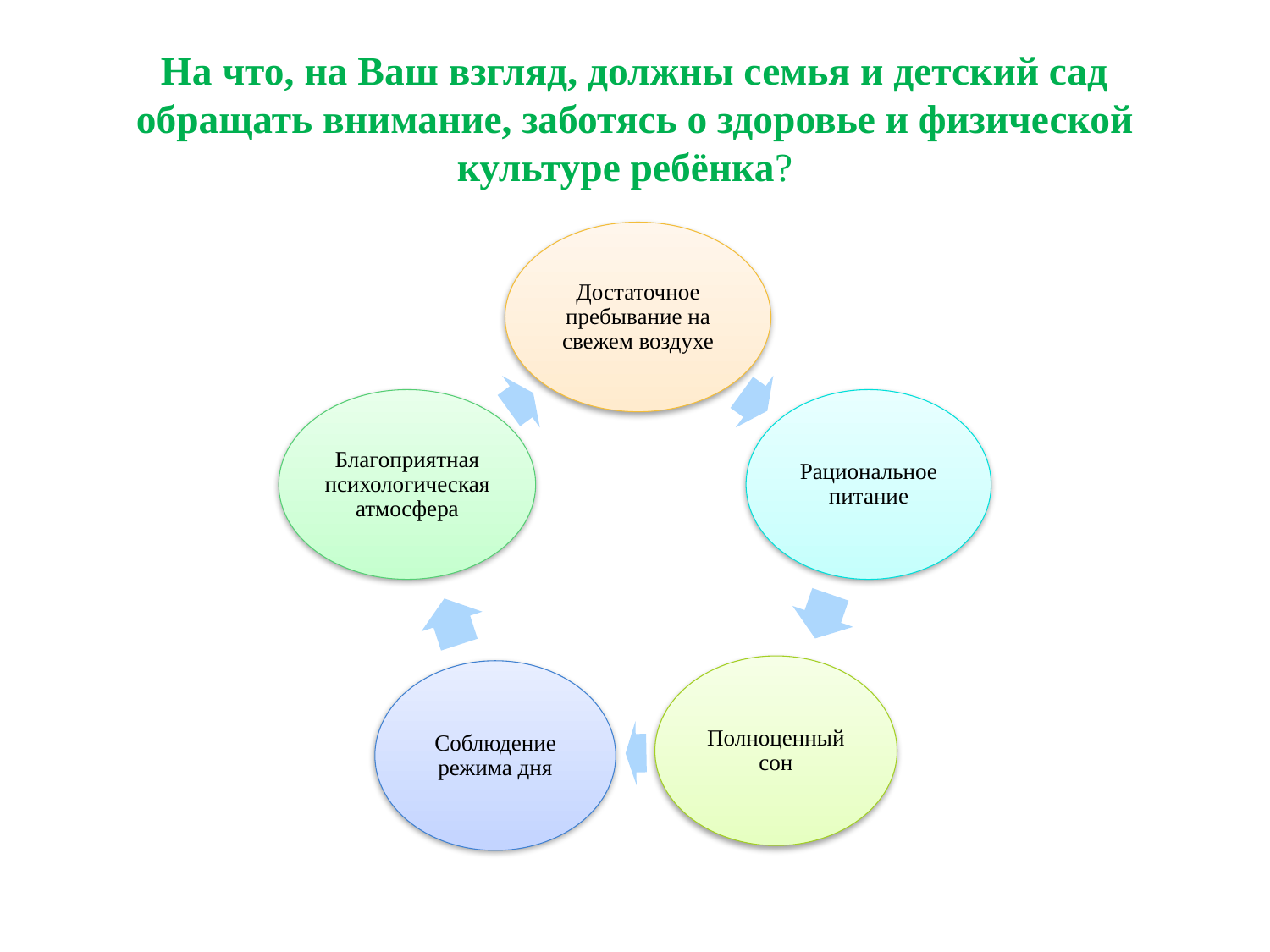

# На что, на Ваш взгляд, должны семья и детский сад обращать внимание, заботясь о здоровье и физической культуре ребёнка?
Достаточное пребывание на свежем воздухе

Рациональное питание

Полноценный сон

Соблюдение режима дня

Благоприятная психологическая атмосфера